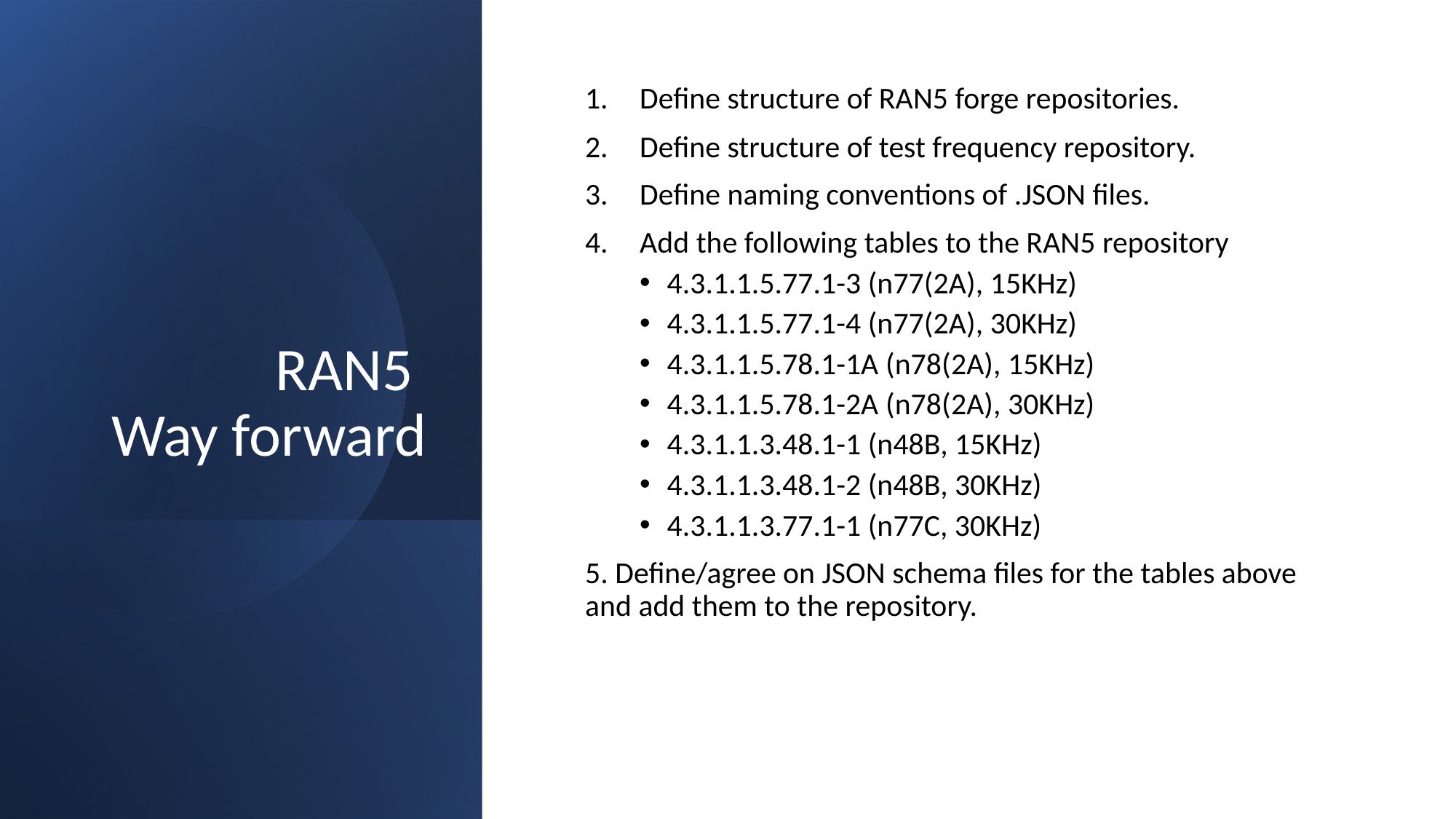

# RAN5 Way forward
Define structure of RAN5 forge repositories.
Define structure of test frequency repository.
Define naming conventions of .JSON files.
Add the following tables to the RAN5 repository
4.3.1.1.5.77.1-3 (n77(2A), 15KHz)
4.3.1.1.5.77.1-4 (n77(2A), 30KHz)
4.3.1.1.5.78.1-1A (n78(2A), 15KHz)
4.3.1.1.5.78.1-2A (n78(2A), 30KHz)
4.3.1.1.3.48.1-1 (n48B, 15KHz)
4.3.1.1.3.48.1-2 (n48B, 30KHz)
4.3.1.1.3.77.1-1 (n77C, 30KHz)
5. Define/agree on JSON schema files for the tables above and add them to the repository.